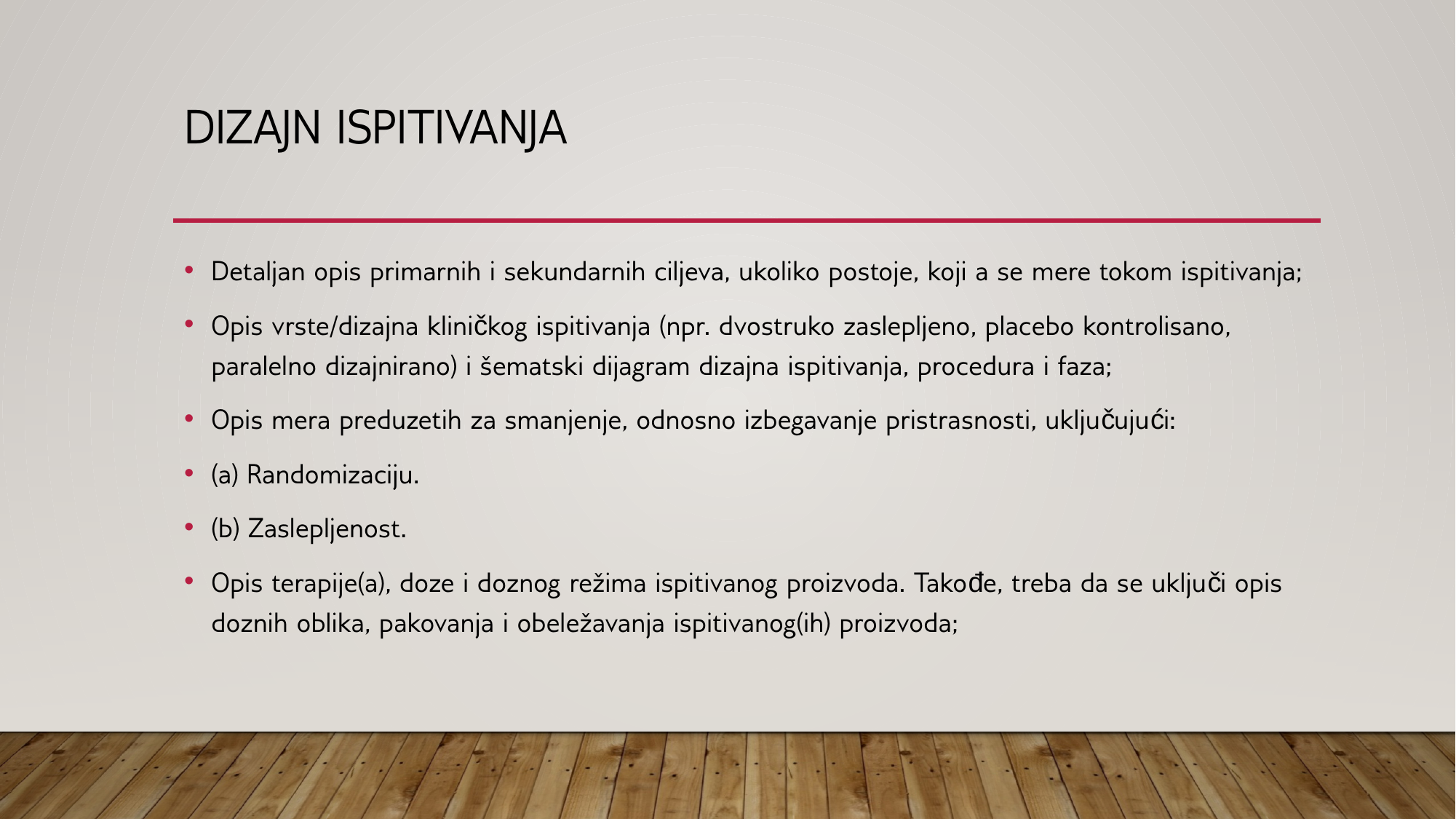

# Dizajn ispitivanja
Detaljan opis primarnih i sekundarnih ciljeva, ukoliko postoje, koji a se mere tokom ispitivanja;
Opis vrste/dizajna kliničkog ispitivanja (npr. dvostruko zaslepljeno, placebo kontrolisano, paralelno dizajnirano) i šematski dijagram dizajna ispitivanja, procedura i faza;
Opis mera preduzetih za smanjenje, odnosno izbegavanje pristrasnosti, uključujući:
(a) Randomizaciju.
(b) Zaslepljenost.
Opis terapije(a), doze i doznog režima ispitivanog proizvoda. Takođe, treba da se uključi opis doznih oblika, pakovanja i obeležavanja ispitivanog(ih) proizvoda;